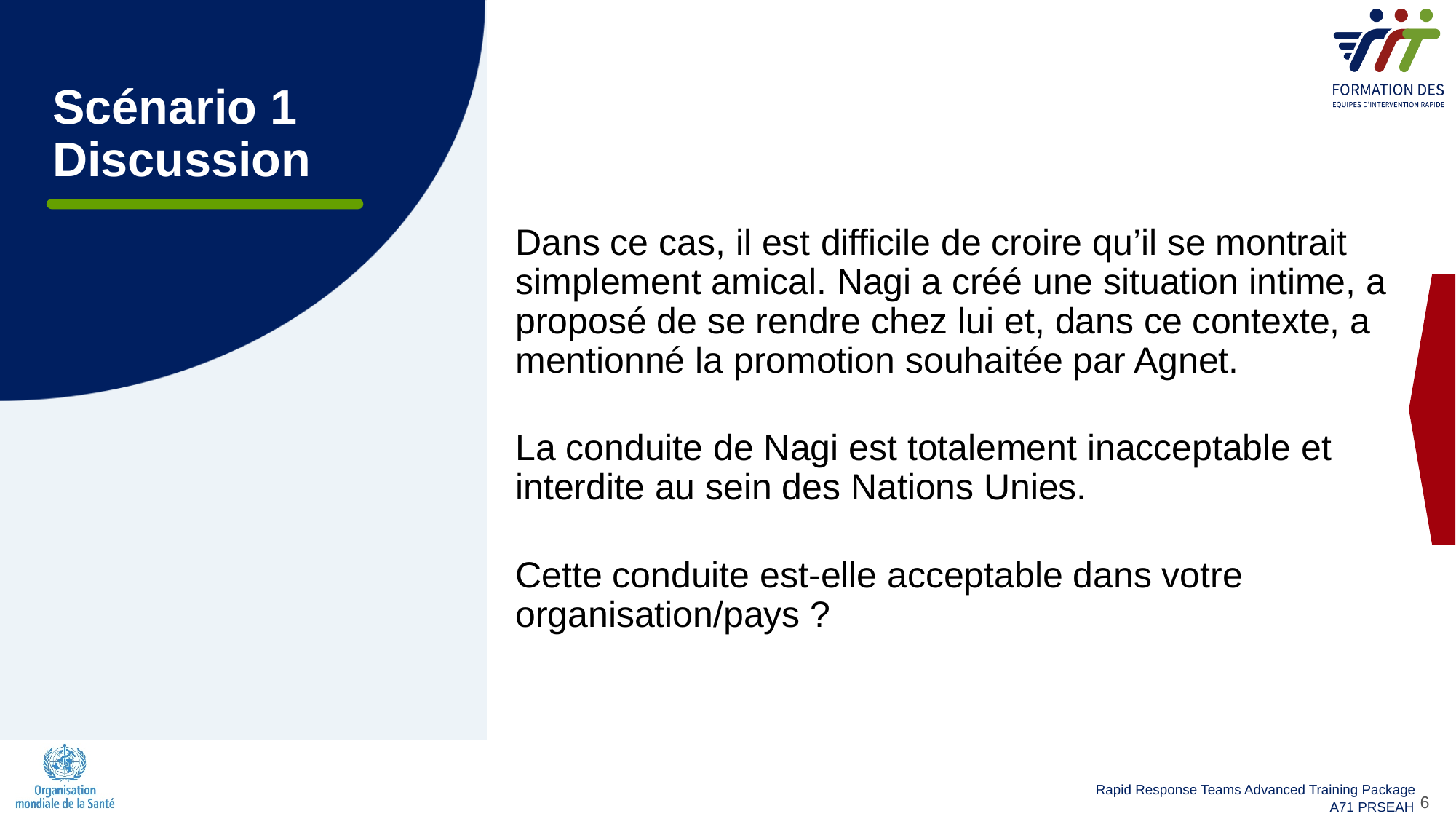

Scénario 1  Discussion

Dans ce cas, il est difficile de croire qu’il se montrait simplement amical. Nagi a créé une situation intime, a proposé de se rendre chez lui et, dans ce contexte, a mentionné la promotion souhaitée par Agnet.

La conduite de Nagi est totalement inacceptable et interdite au sein des Nations Unies.

Cette conduite est-elle acceptable dans votre organisation/pays ?